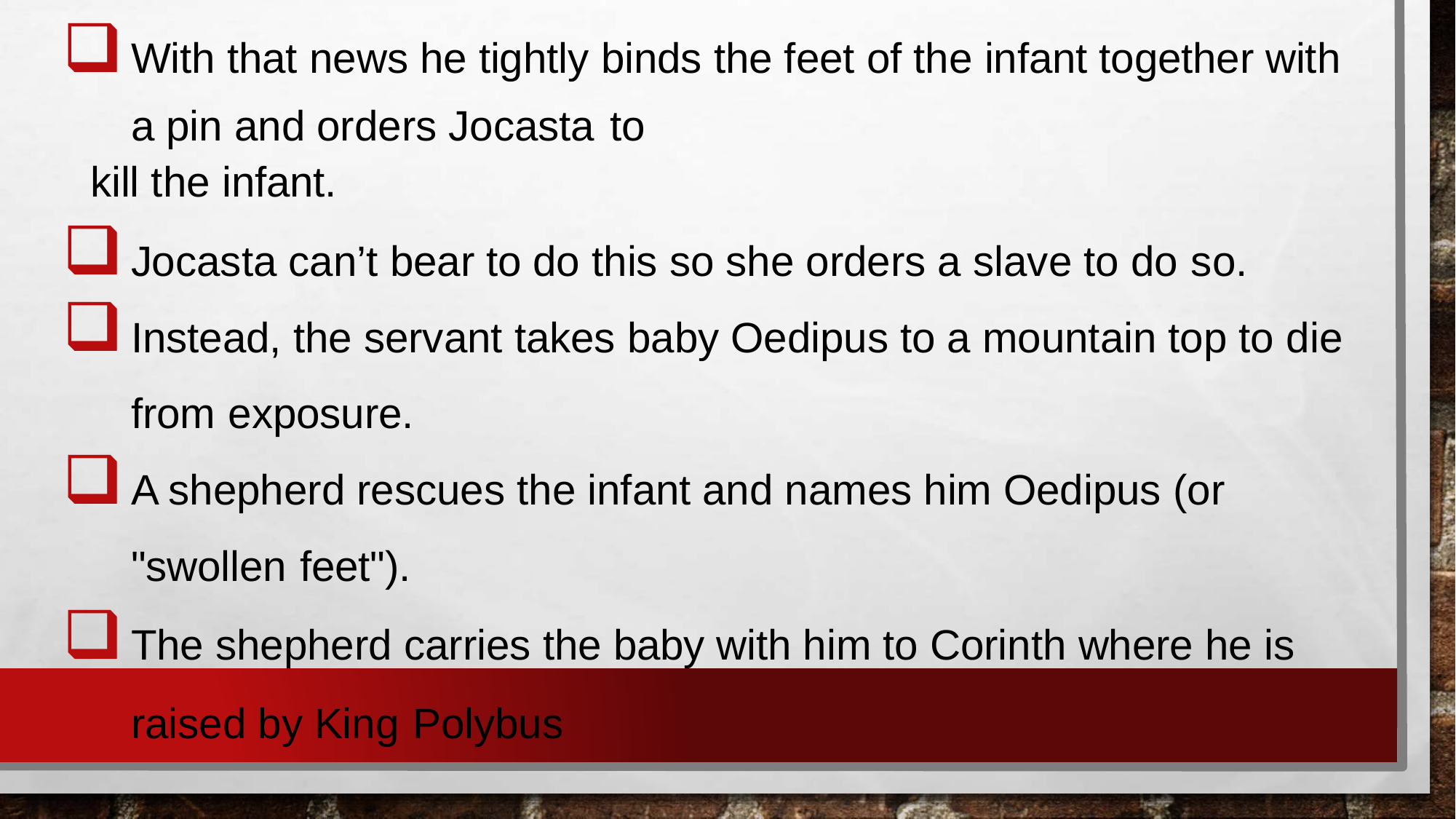

With that news he tightly binds the feet of the infant together with a pin and orders Jocasta to
kill the infant.
Jocasta can’t bear to do this so she orders a slave to do so.
Instead, the servant takes baby Oedipus to a mountain top to die from exposure.
A shepherd rescues the infant and names him Oedipus (or "swollen feet").
The shepherd carries the baby with him to Corinth where he is raised by King Polybus